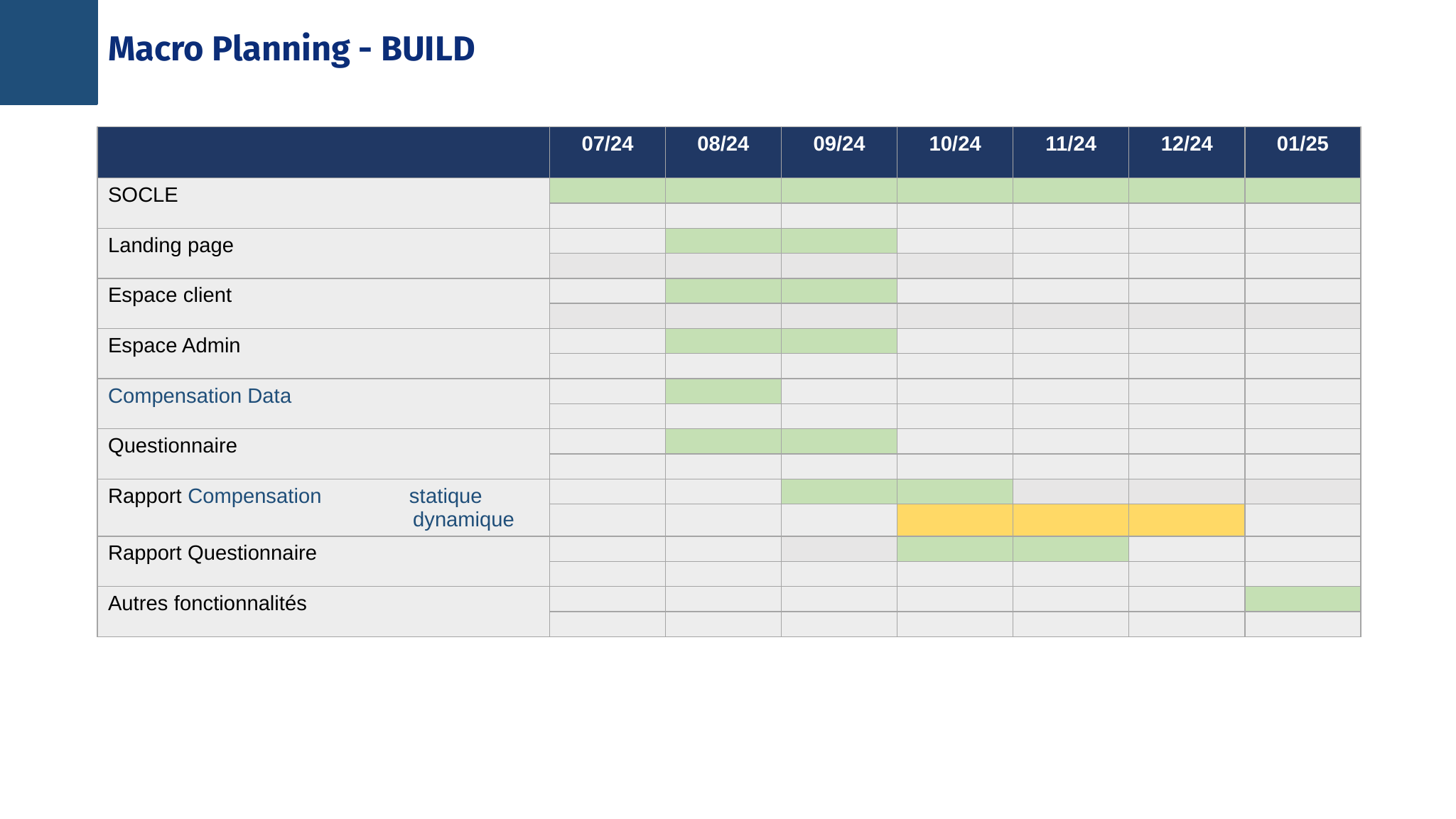

# Macro Planning - BUILD
|  | 07/24 | 08/24 | 09/24 | 10/24 | 11/24 | 12/24 | 01/25 |
| --- | --- | --- | --- | --- | --- | --- | --- |
| SOCLE |  |  |  |  |  |  |  |
|  |  |  |  |  |  |  |  |
| Landing page |  |  |  |  |  |  |  |
|  |  |  |  |  |  |  |  |
| Espace client |  |  |  |  |  |  |  |
|  |  |  |  |  |  |  |  |
| Espace Admin |  |  |  |  |  |  |  |
|  |  |  |  |  |  |  |  |
| Compensation Data |  |  |  |  |  |  |  |
|  |  |  |  |  |  |  |  |
| Questionnaire |  |  |  |  |  |  |  |
|  |  |  |  |  |  |  |  |
| Rapport Compensation statique dynamique |  |  |  |  |  |  |  |
|  |  |  |  |  |  |  |  |
| Rapport Questionnaire |  |  |  |  |  |  |  |
|  |  |  |  |  |  |  |  |
| Autres fonctionnalités |  |  |  |  |  |  |  |
|  |  |  |  |  |  |  |  |